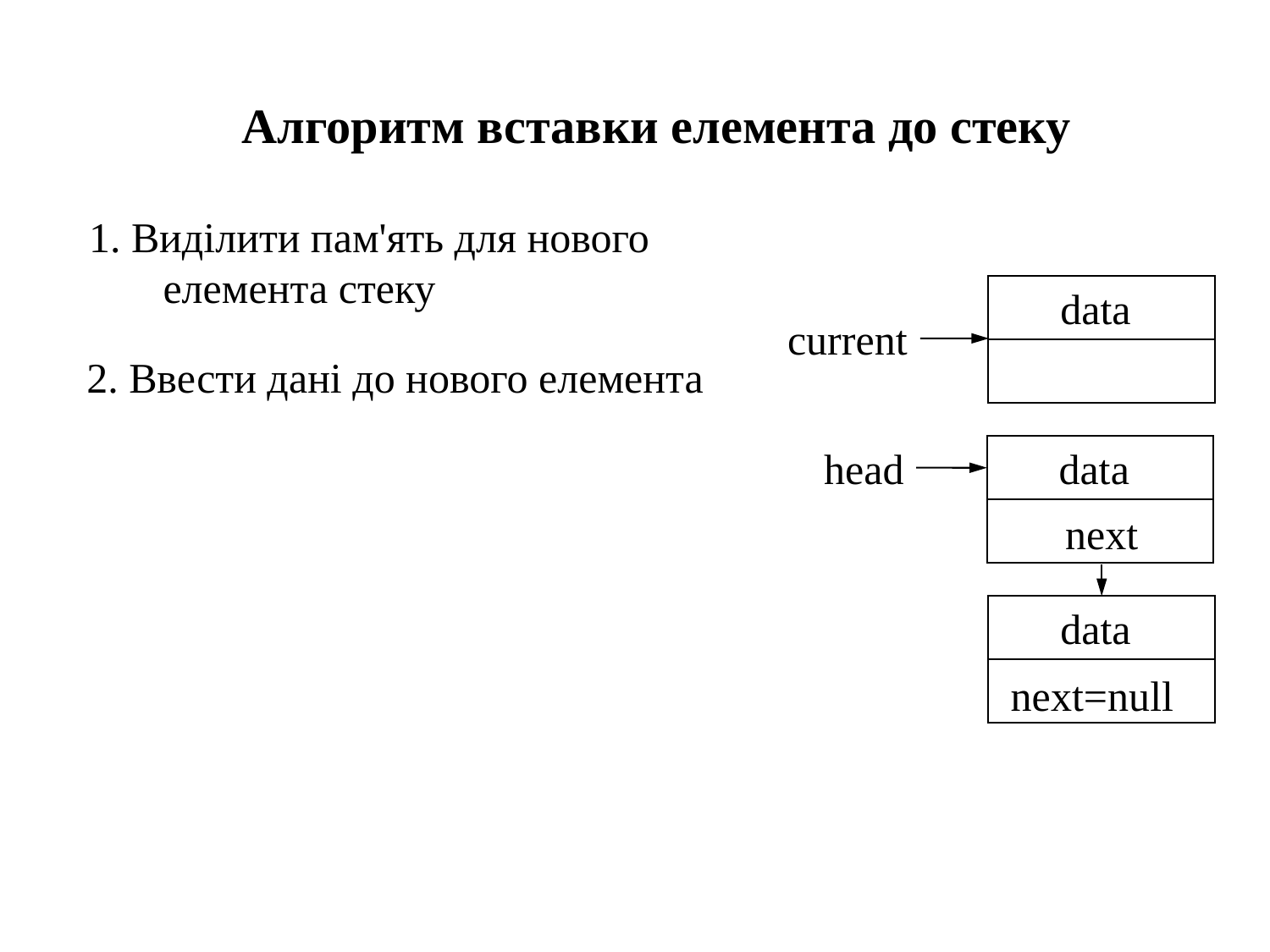

Алгоритм вставки елемента до стеку
1. Виділити пам'ять для нового елемента стеку

data

current
head

data

next

data

next=null
2. Ввести дані до нового елемента